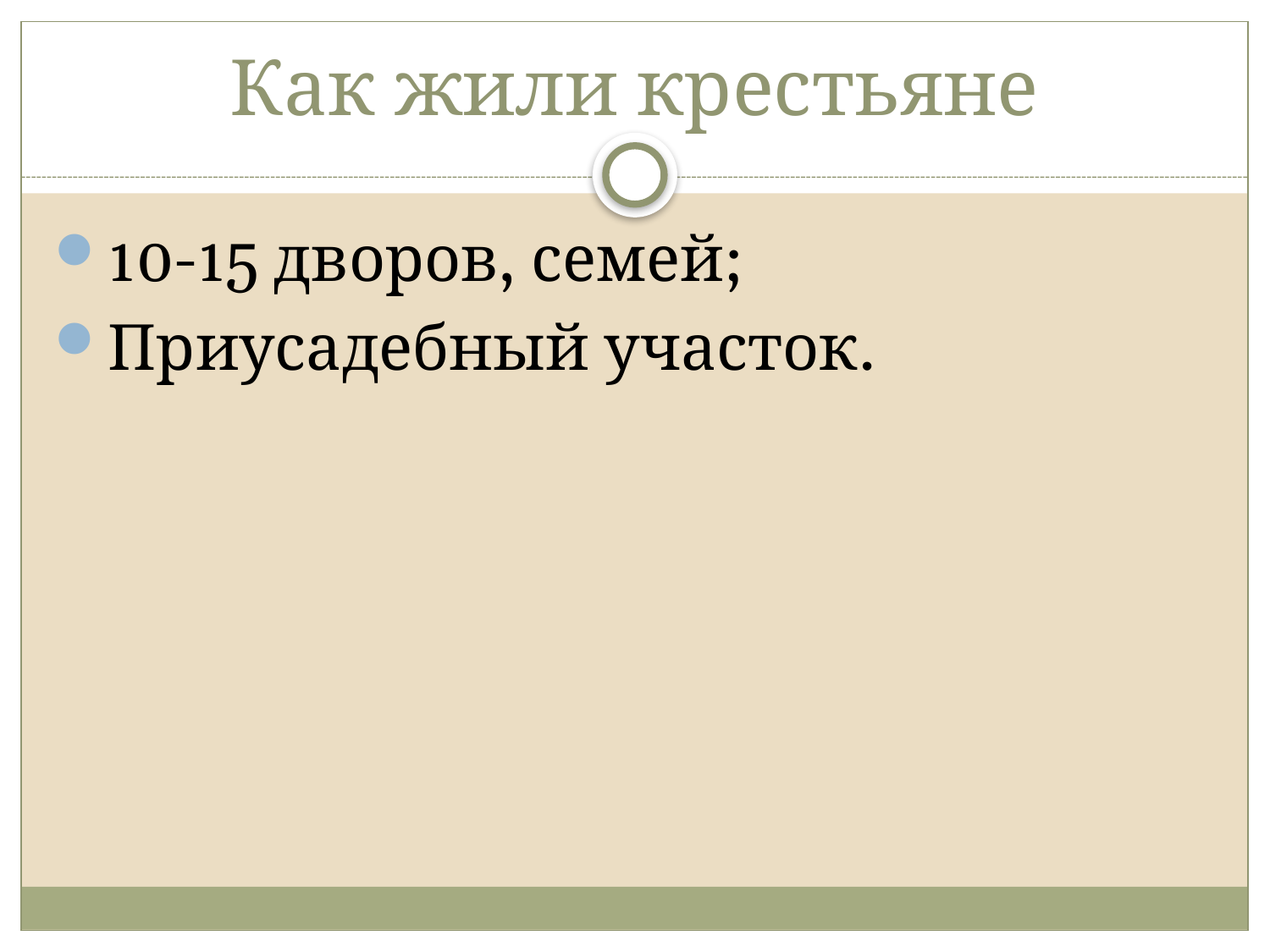

# Как жили крестьяне
10-15 дворов, семей;
Приусадебный участок.